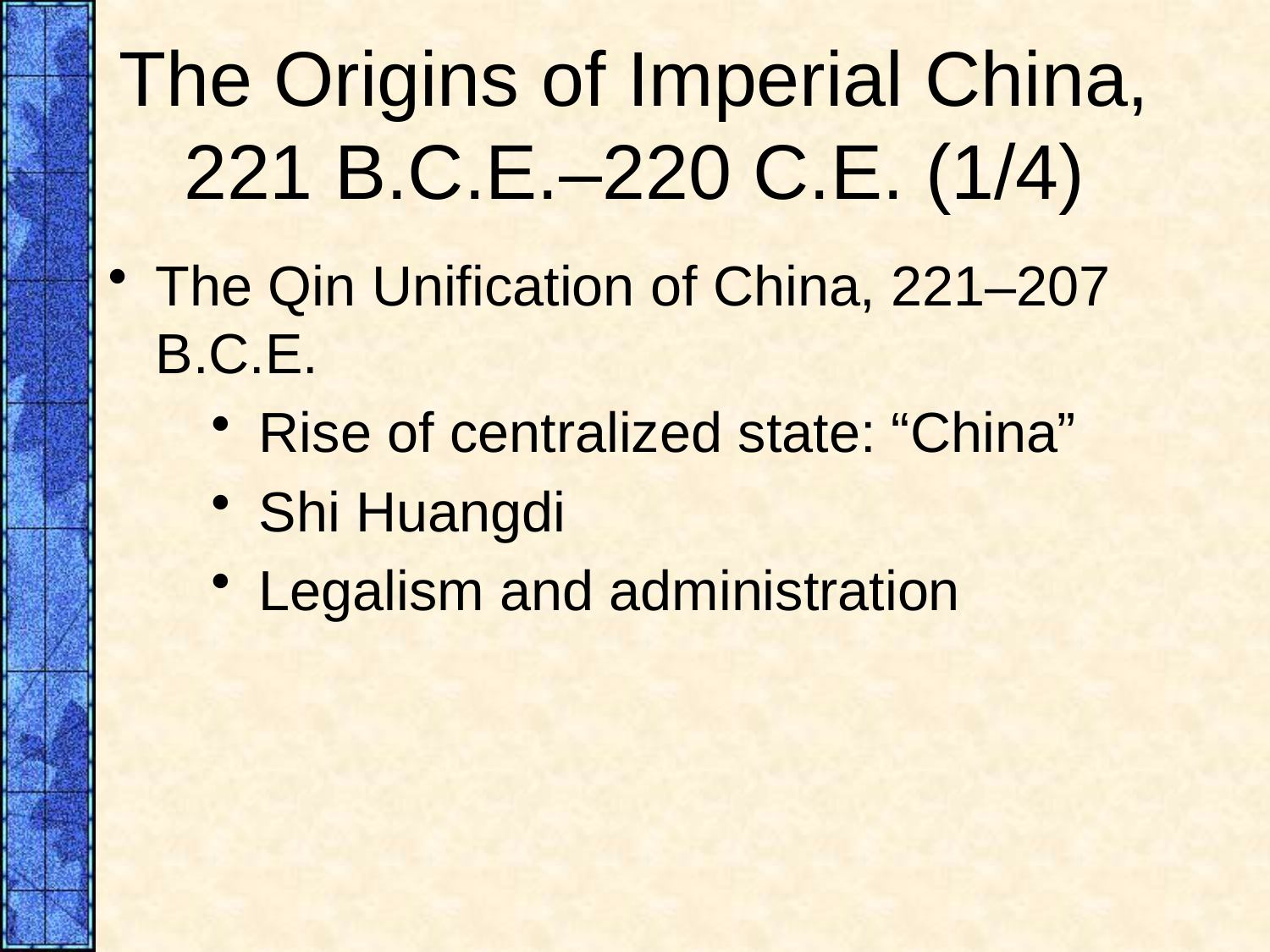

# The Origins of Imperial China, 221 B.C.E.–220 C.E. (1/4)
The Qin Unification of China, 221–207 B.C.E.
Rise of centralized state: “China”
Shi Huangdi
Legalism and administration